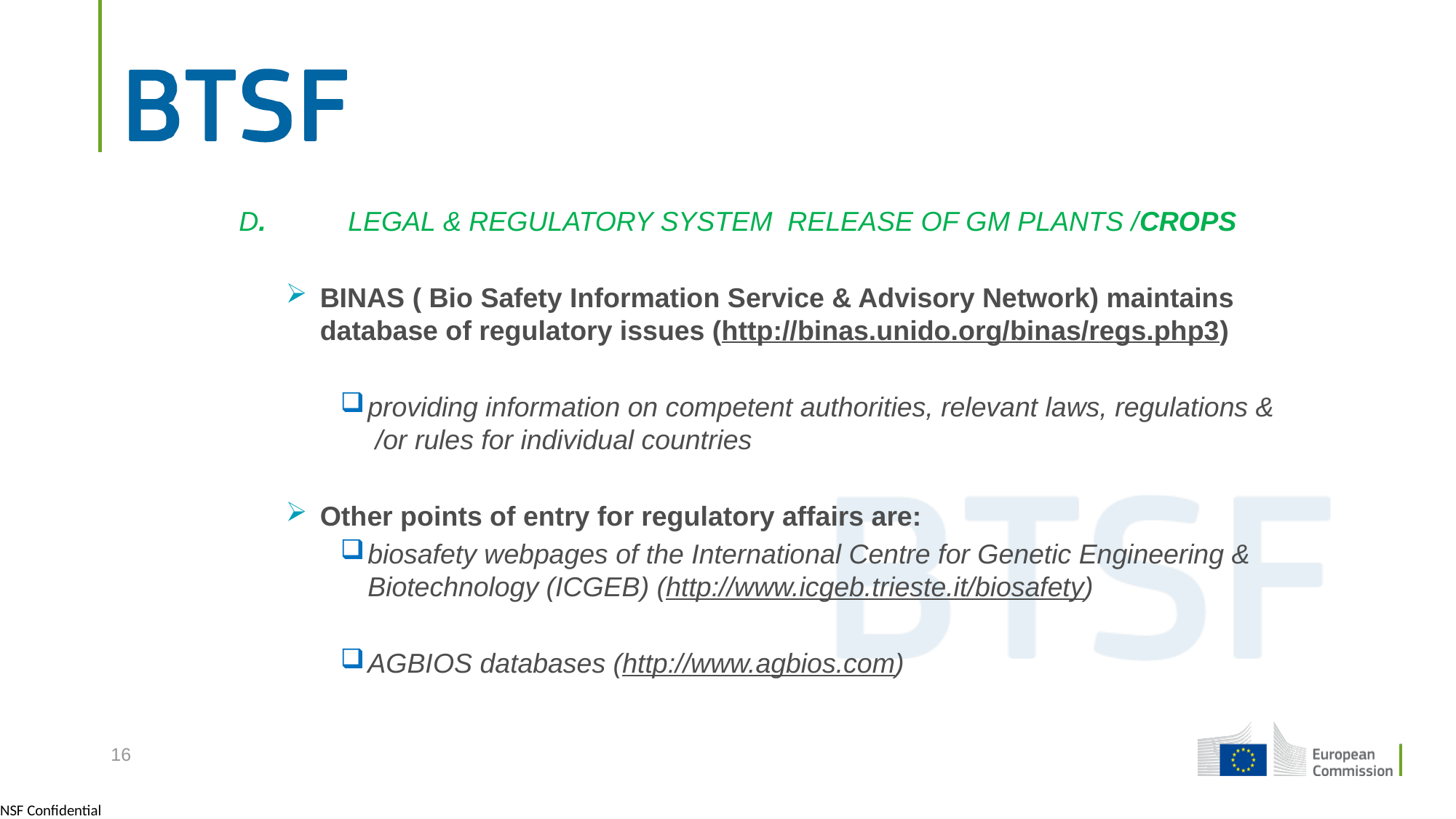

D.	 LEGAL & REGULATORY SYSTEM  RELEASE OF GM PLANTS /CROPS

BINAS ( Bio Safety Information Service & Advisory Network) maintains database of regulatory issues (http://binas.unido.org/binas/regs.php3)

providing information on competent authorities, relevant laws, regulations &  /or rules for individual countries

Other points of entry for regulatory affairs are:
biosafety webpages of the International Centre for Genetic Engineering & Biotechnology (ICGEB) (http://www.icgeb.trieste.it/biosafety)

AGBIOS databases (http://www.agbios.com)

16